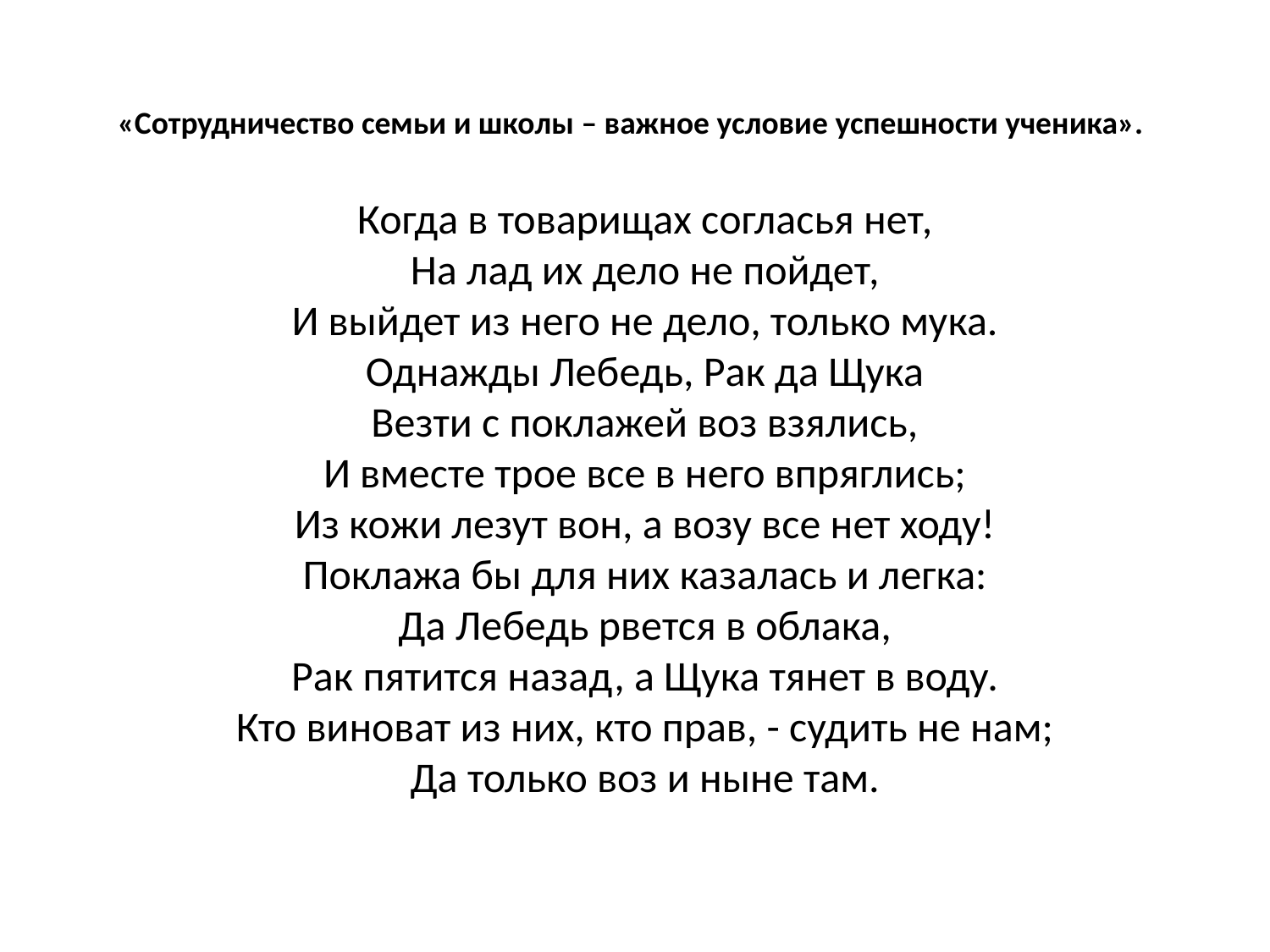

«Сотрудничество семьи и школы – важное условие успешности ученика».

Когда в товарищах согласья нет,
На лад их дело не пойдет,
И выйдет из него не дело, только мука.
Однажды Лебедь, Рак да Щука
Везти с поклажей воз взялись,
И вместе трое все в него впряглись;
Из кожи лезут вон, а возу все нет ходу!
Поклажа бы для них казалась и легка:
Да Лебедь рвется в облака,
Рак пятится назад, а Щука тянет в воду.
Кто виноват из них, кто прав, - судить не нам;
Да только воз и ныне там.